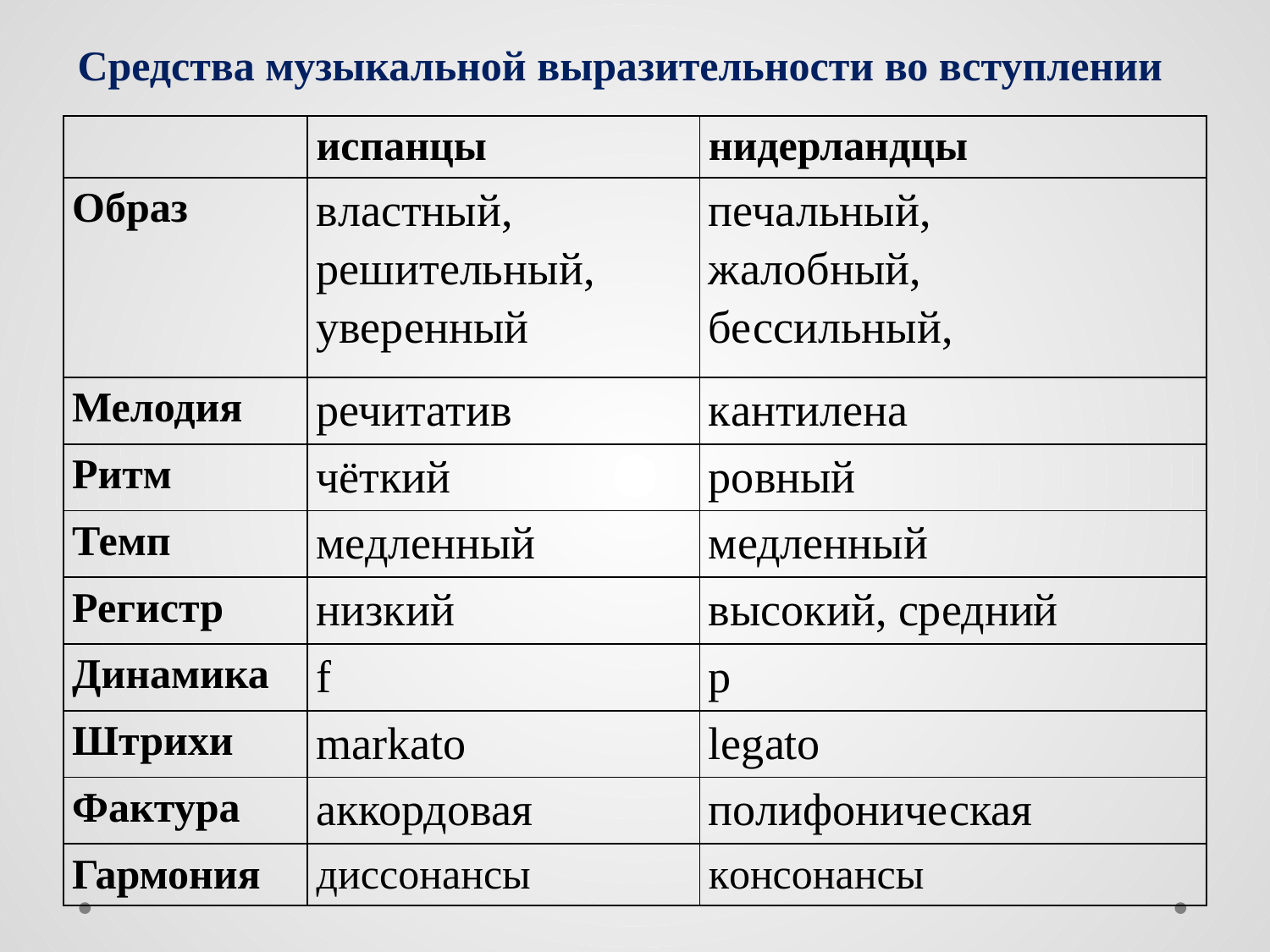

# Средства музыкальной выразительности во вступлении
|  | испанцы | нидерландцы |
| --- | --- | --- |
| Образ | властный, решительный, уверенный | печальный, жалобный, бессильный, |
| Мелодия | речитатив | кантилена |
| Ритм | чёткий | ровный |
| Темп | медленный | медленный |
| Регистр | низкий | высокий, средний |
| Динамика | f | р |
| Штрихи | markato | legato |
| Фактура | aккордовая | полифоническая |
| Гармония | диссонансы | консонансы |